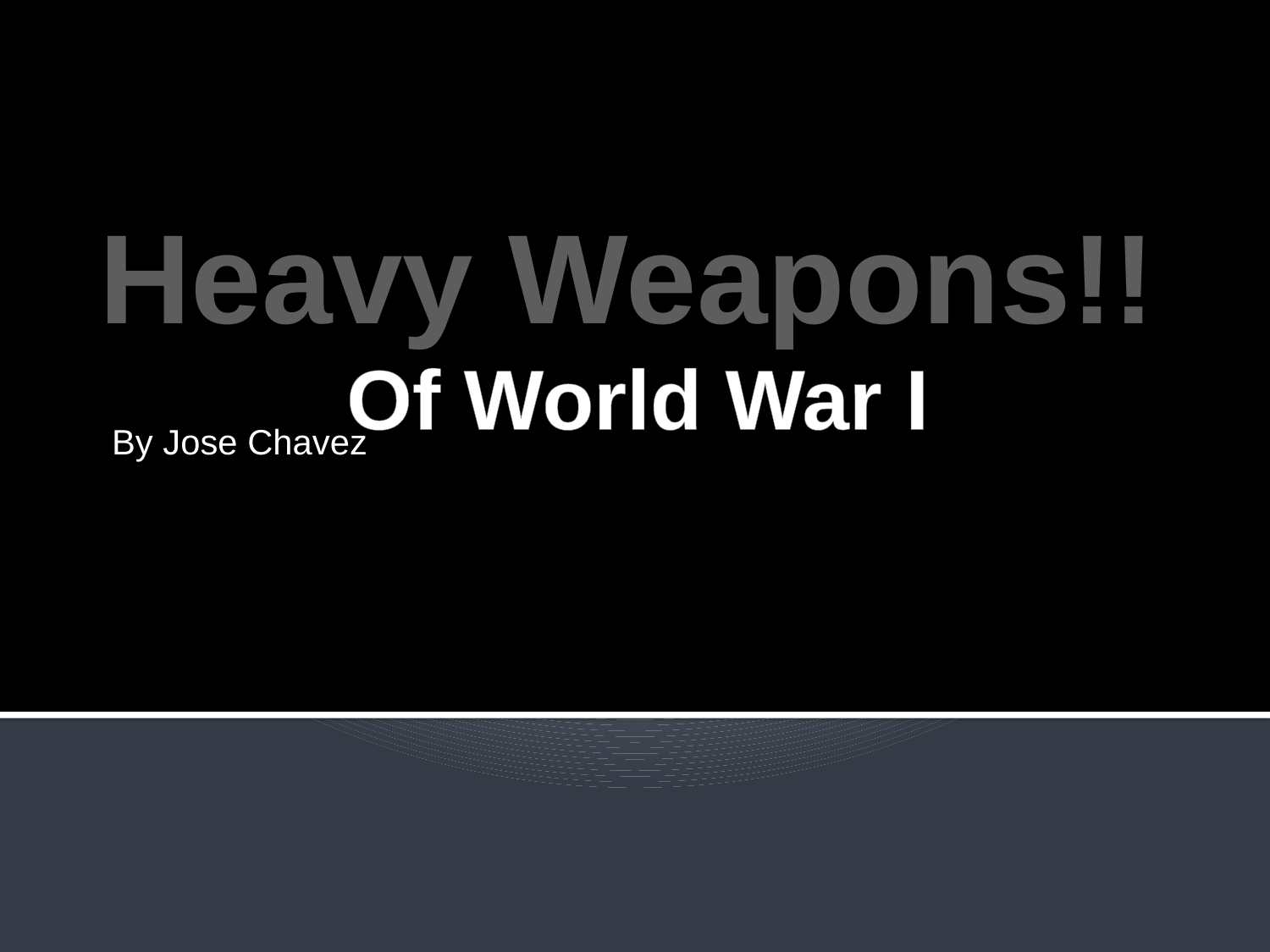

Heavy Weapons!!
By Jose Chavez
Of World War I